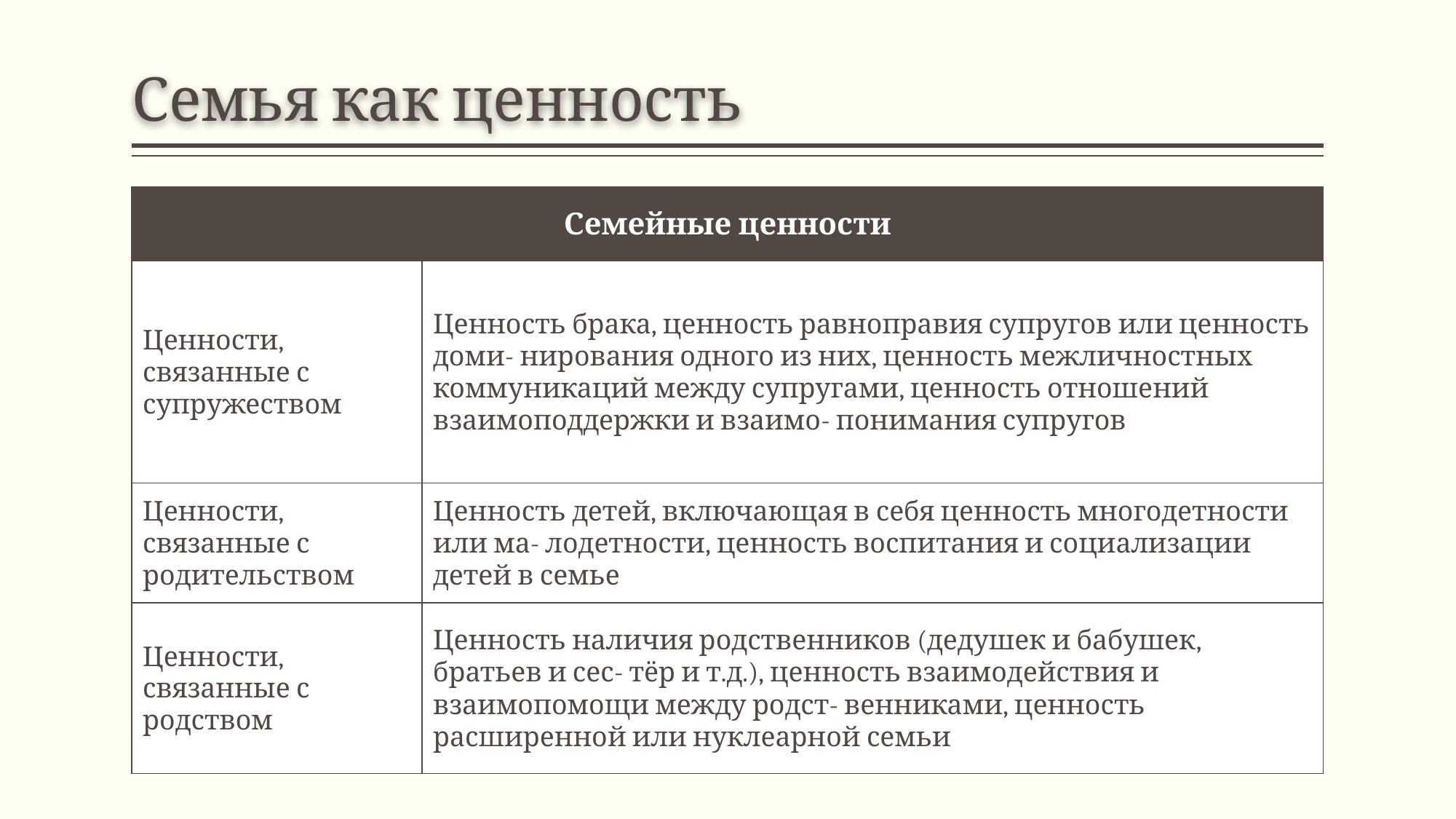

# Семья как ценность
| Семейные ценности |  |
| --- | --- |
| Ценности, связанные с супружеством | Ценность брака, ценность равноправия супругов или ценность доми- нирования одного из них, ценность межличностных коммуникаций между супругами, ценность отношений взаимоподдержки и взаимо- понимания супругов |
| Ценности, связанные с родительством | Ценность детей, включающая в себя ценность многодетности или ма- лодетности, ценность воспитания и социализации детей в семье |
| Ценности, связанные с родством | Ценность наличия родственников (дедушек и бабушек, братьев и сес- тёр и т.д.), ценность взаимодействия и взаимопомощи между родст- венниками, ценность расширенной или нуклеарной семьи |